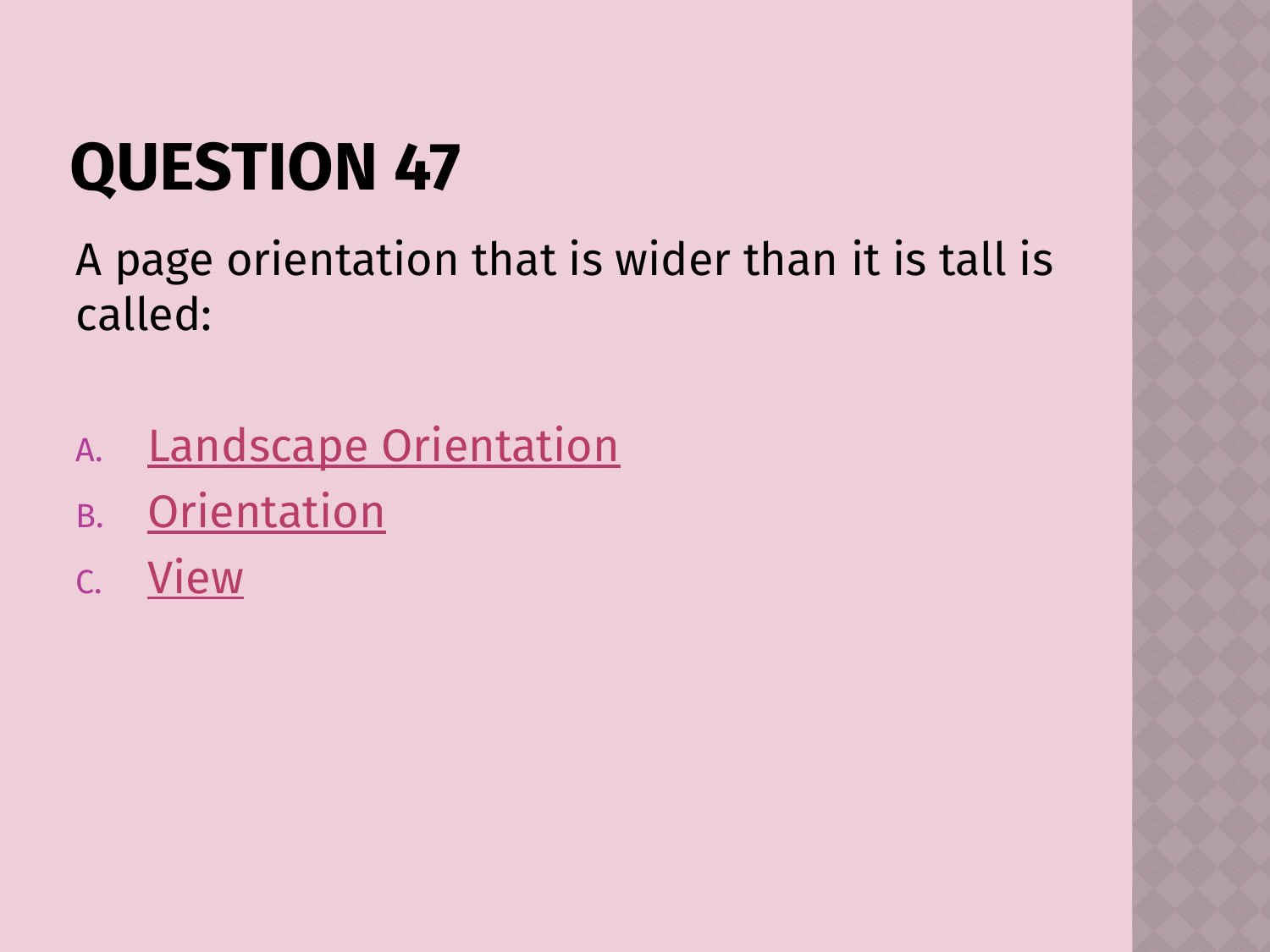

# Question 47
A page orientation that is wider than it is tall is called:

Landscape Orientation
Orientation
View